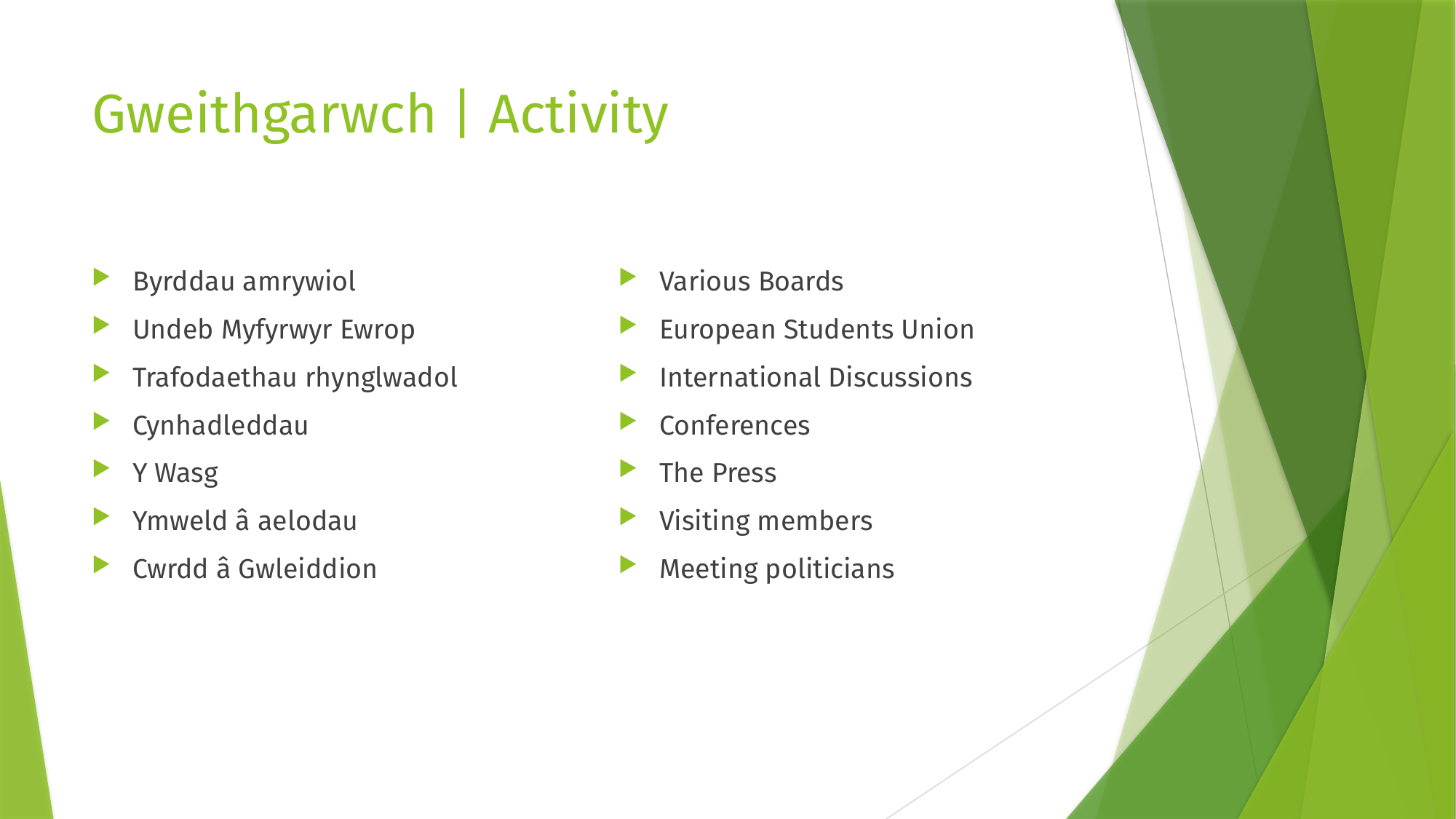

# Gweithgarwch | Activity
Byrddau amrywiol
Undeb Myfyrwyr Ewrop
Trafodaethau rhynglwadol
Cynhadleddau
Y Wasg
Ymweld â aelodau
Cwrdd â Gwleiddion
Various Boards
European Students Union
International Discussions
Conferences
The Press
Visiting members
Meeting politicians